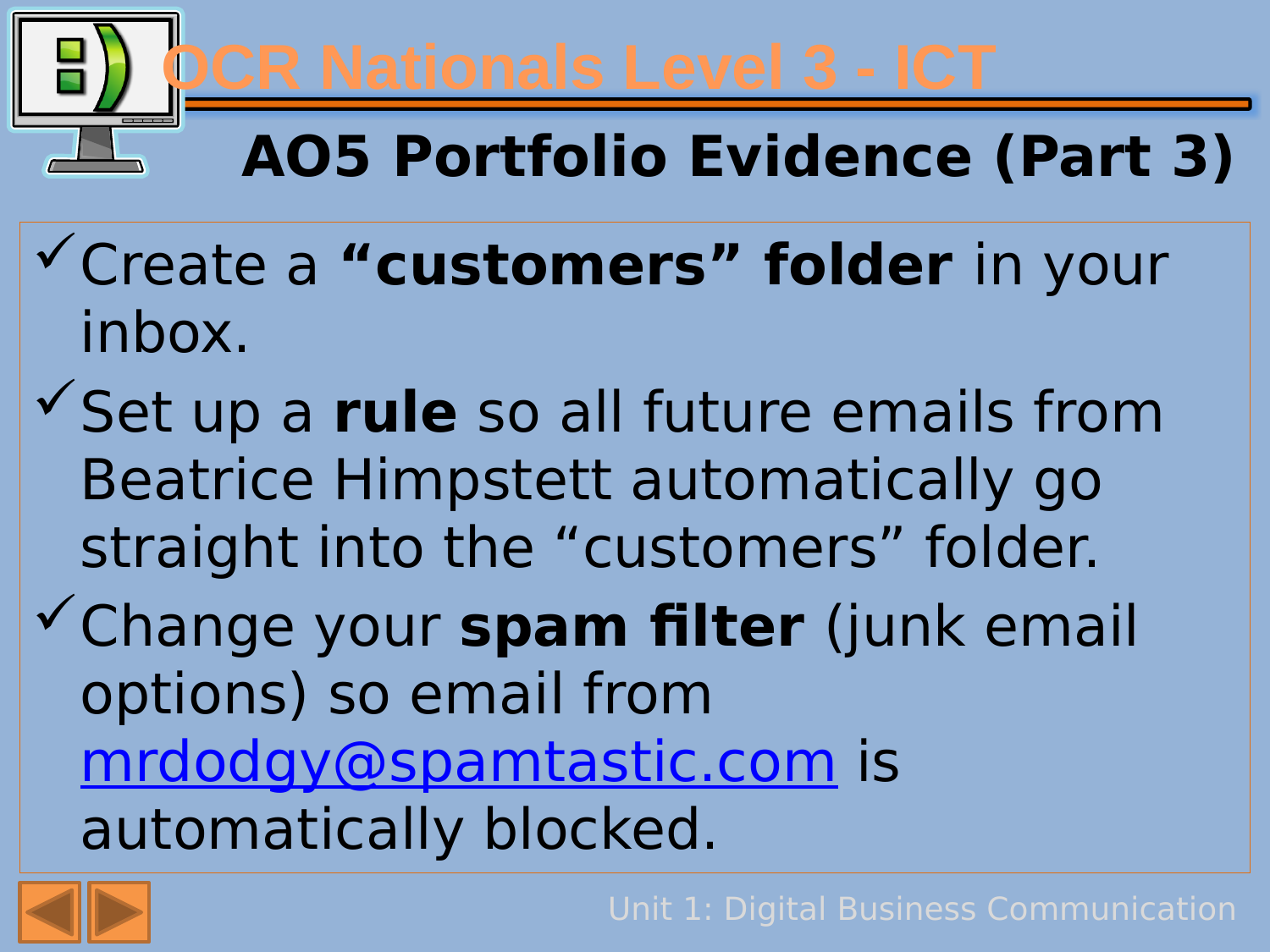

# AO5 Portfolio Evidence (Part 3)
Create a “customers” folder in your inbox.
Set up a rule so all future emails from Beatrice Himpstett automatically go straight into the “customers” folder.
Change your spam filter (junk email options) so email from mrdodgy@spamtastic.com is automatically blocked.